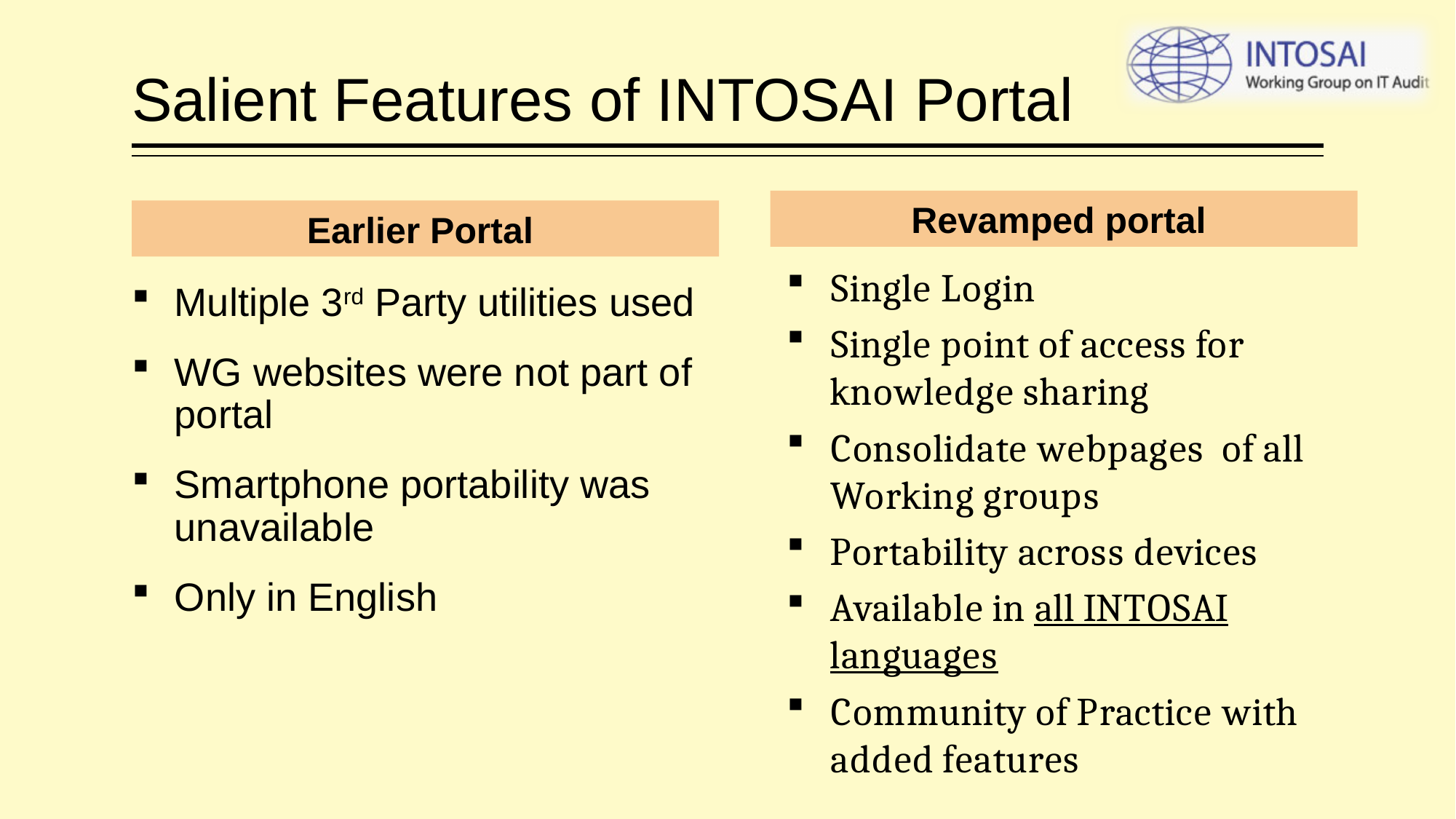

# Salient Features of INTOSAI Portal
Revamped portal
Earlier Portal
Single Login
Single point of access for knowledge sharing
Consolidate webpages  of all Working groups
Portability across devices
Available in all INTOSAI languages
Community of Practice with added features
Multiple 3rd Party utilities used
WG websites were not part of portal
Smartphone portability was unavailable
Only in English